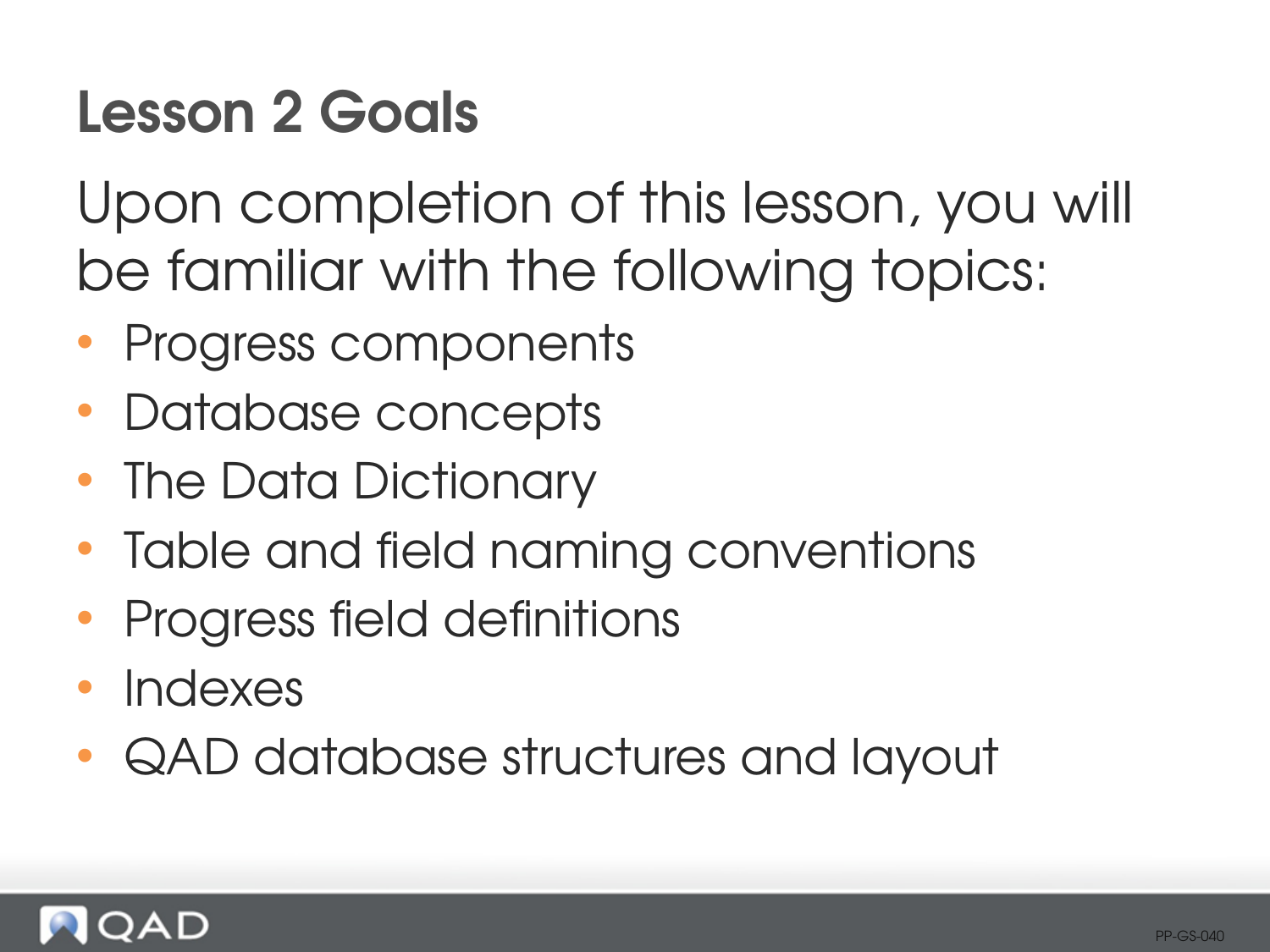

# Lesson 2 Goals
Upon completion of this lesson, you will be familiar with the following topics:
Progress components
Database concepts
The Data Dictionary
Table and field naming conventions
Progress field definitions
Indexes
QAD database structures and layout

PP-GS-040